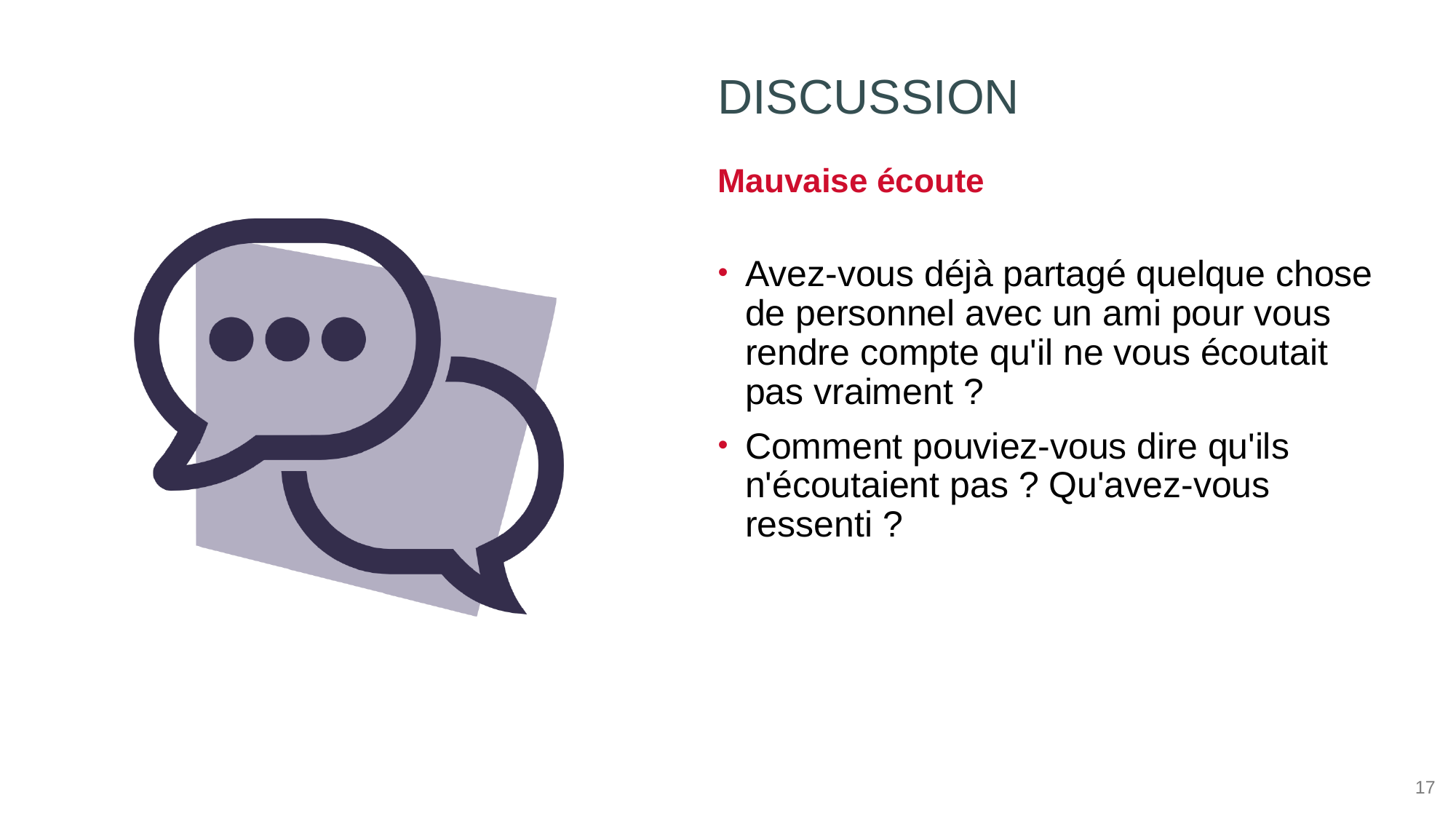

Mauvaise écoute
Avez-vous déjà partagé quelque chose de personnel avec un ami pour vous rendre compte qu'il ne vous écoutait pas vraiment ?
Comment pouviez-vous dire qu'ils n'écoutaient pas ? Qu'avez-vous ressenti ?
17